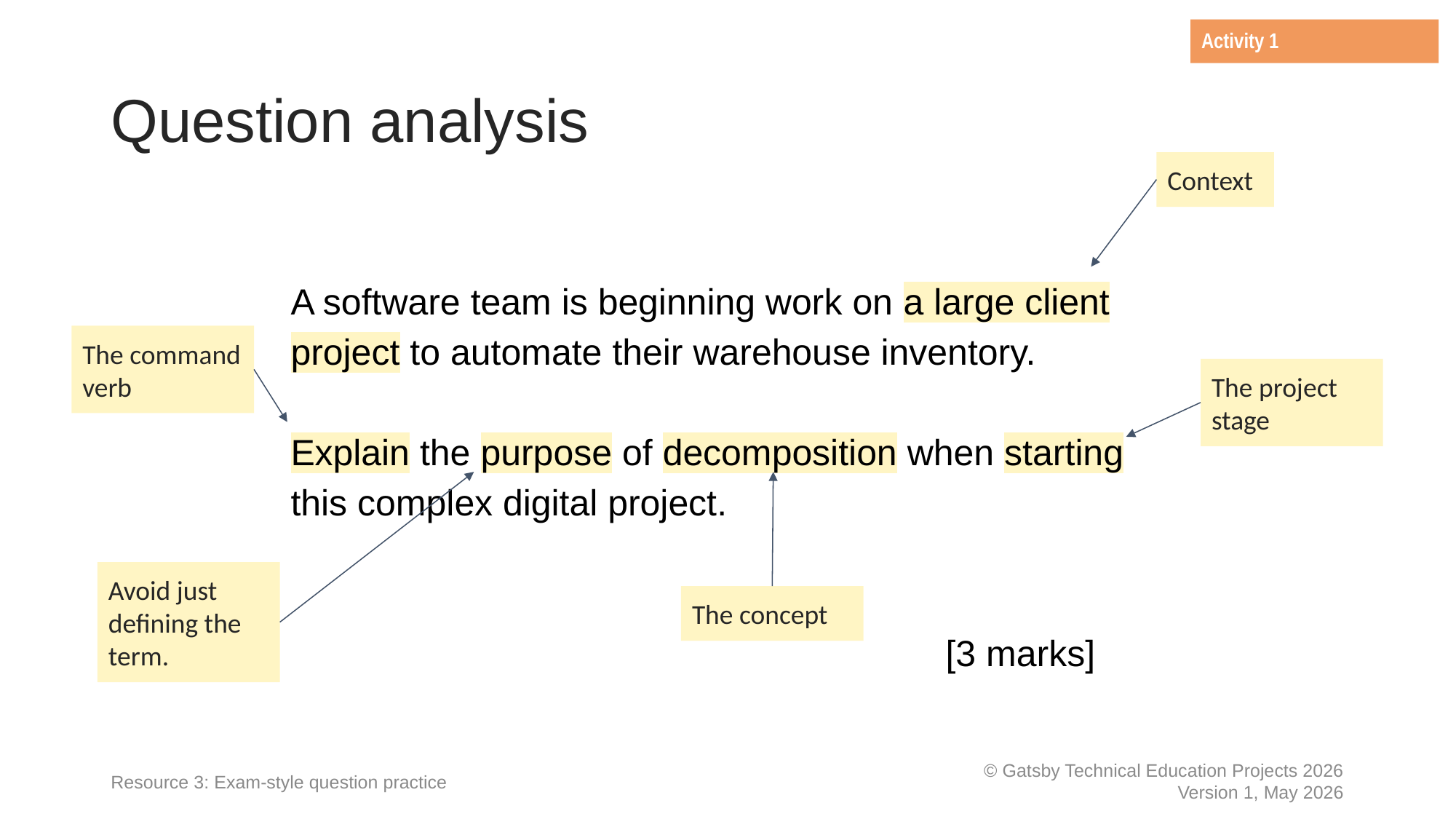

Activity 1
# Question analysis
Context
A software team is beginning work on a large client project to automate their warehouse inventory.

Explain the purpose of decomposition when starting this complex digital project.

														[3 marks]

The command verb
The project stage
Avoid just defining the term.
The concept
Resource 3: Exam-style question practice